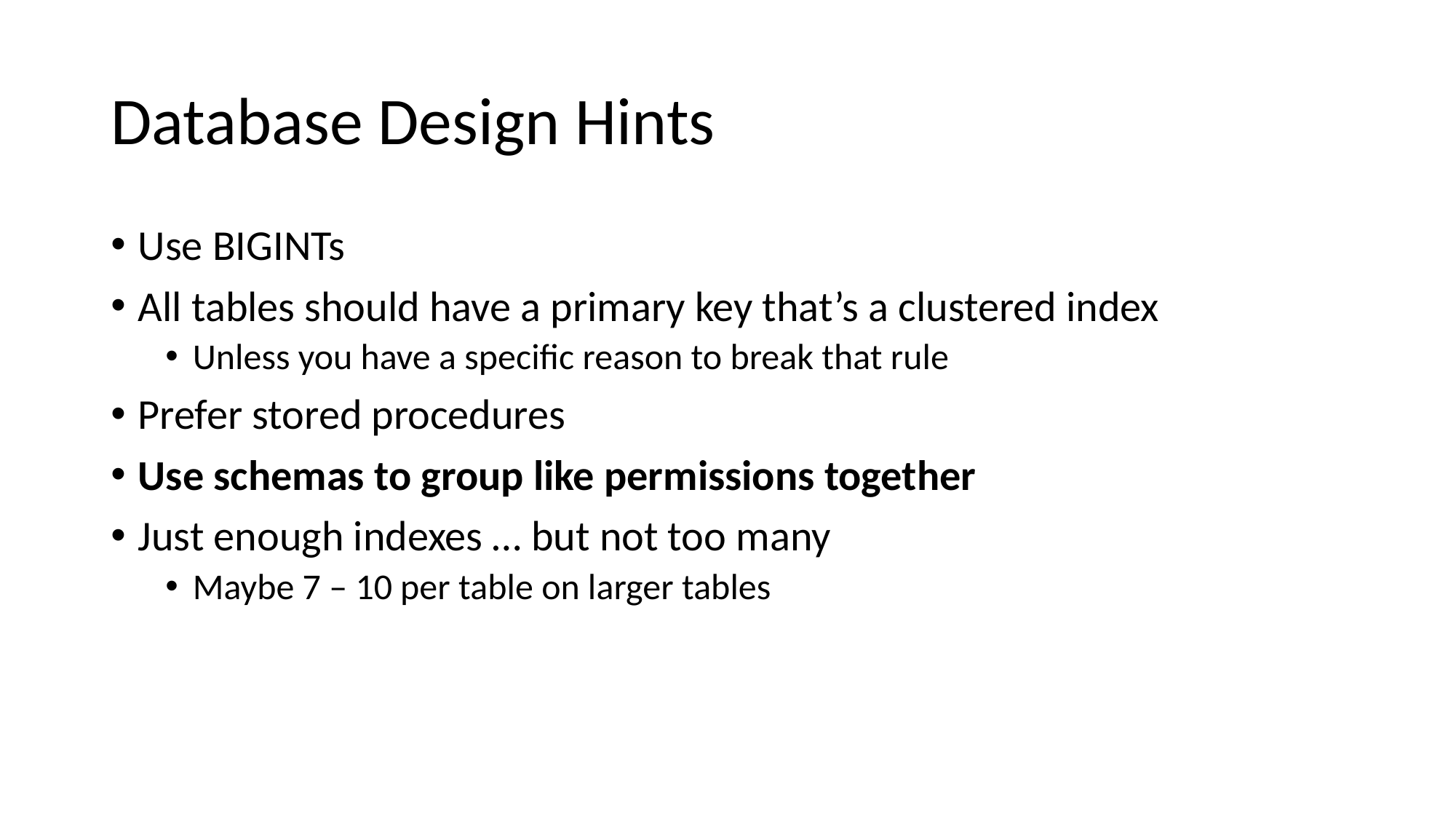

# Database Design Hints
Use BIGINTs
All tables should have a primary key that’s a clustered index
Unless you have a specific reason to break that rule
Prefer stored procedures
Use schemas to group like permissions together
Just enough indexes … but not too many
Maybe 7 – 10 per table on larger tables